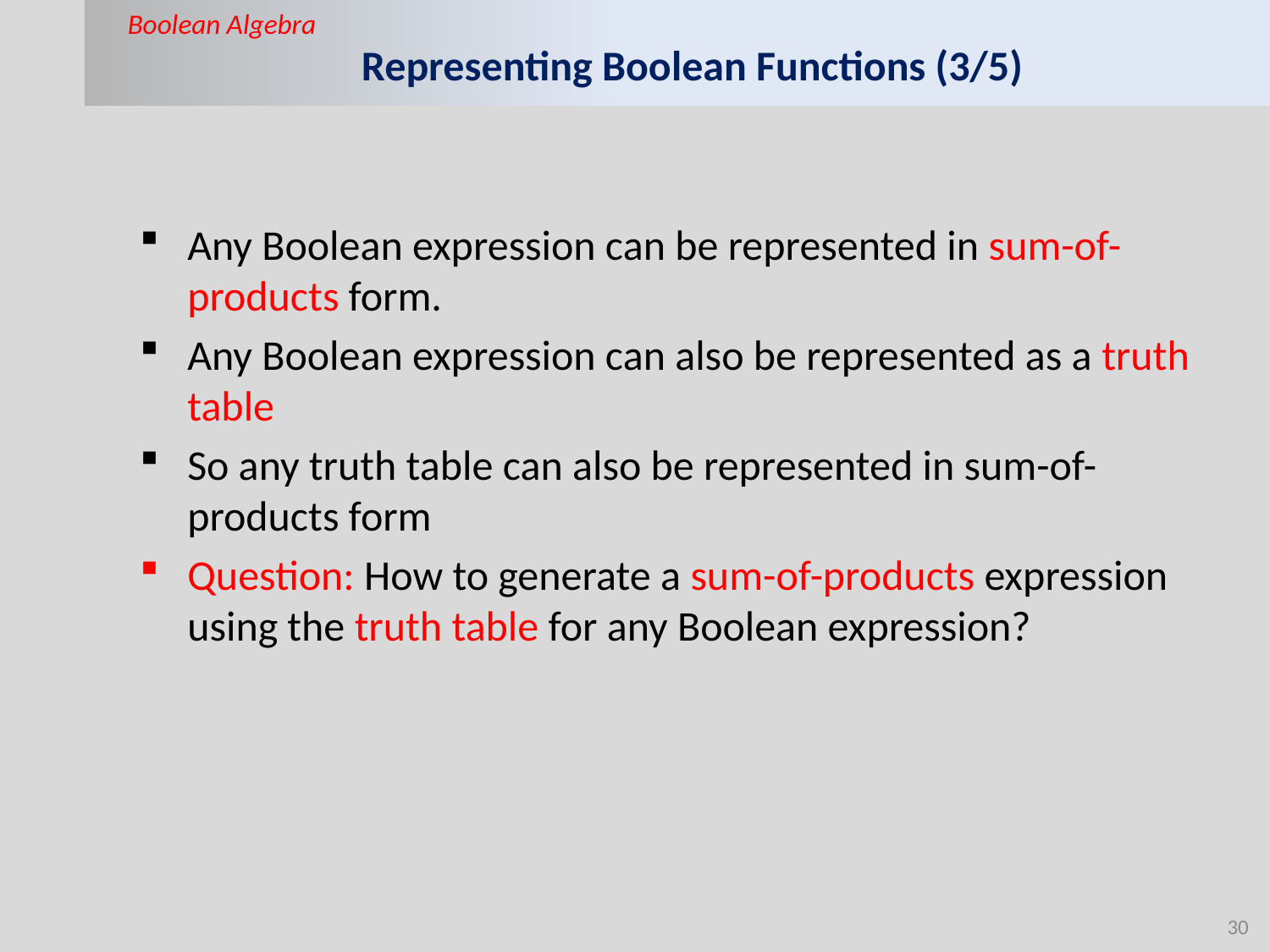

Boolean Algebra

# Representing Boolean Functions (3/5)
Any Boolean expression can be represented in sum-of-products form.
Any Boolean expression can also be represented as a truth table
So any truth table can also be represented in sum-of-products form
Question: How to generate a sum-of-products expression using the truth table for any Boolean expression?